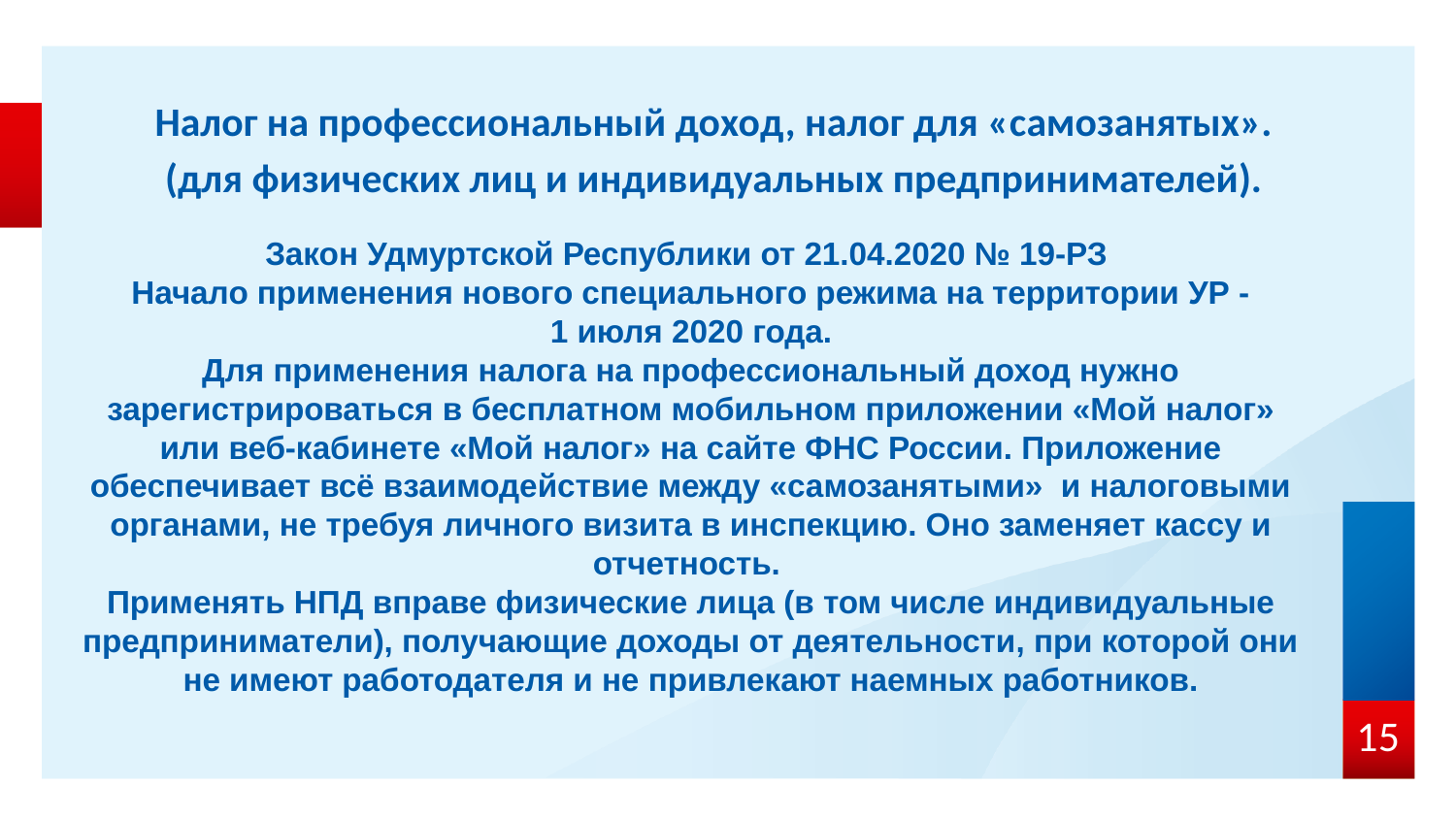

Налог на профессиональный доход, налог для «самозанятых».
(для физических лиц и индивидуальных предпринимателей).
Закон Удмуртской Республики от 21.04.2020 № 19-РЗ
Начало применения нового специального режима на территории УР -
1 июля 2020 года.
Для применения налога на профессиональный доход нужно зарегистрироваться в бесплатном мобильном приложении «Мой налог» или веб-кабинете «Мой налог» на сайте ФНС России. Приложение обеспечивает всё взаимодействие между «самозанятыми»  и налоговыми органами, не требуя личного визита в инспекцию. Оно заменяет кассу и отчетность.
Применять НПД вправе физические лица (в том числе индивидуальные предприниматели), получающие доходы от деятельности, при которой они не имеют работодателя и не привлекают наемных работников.
15